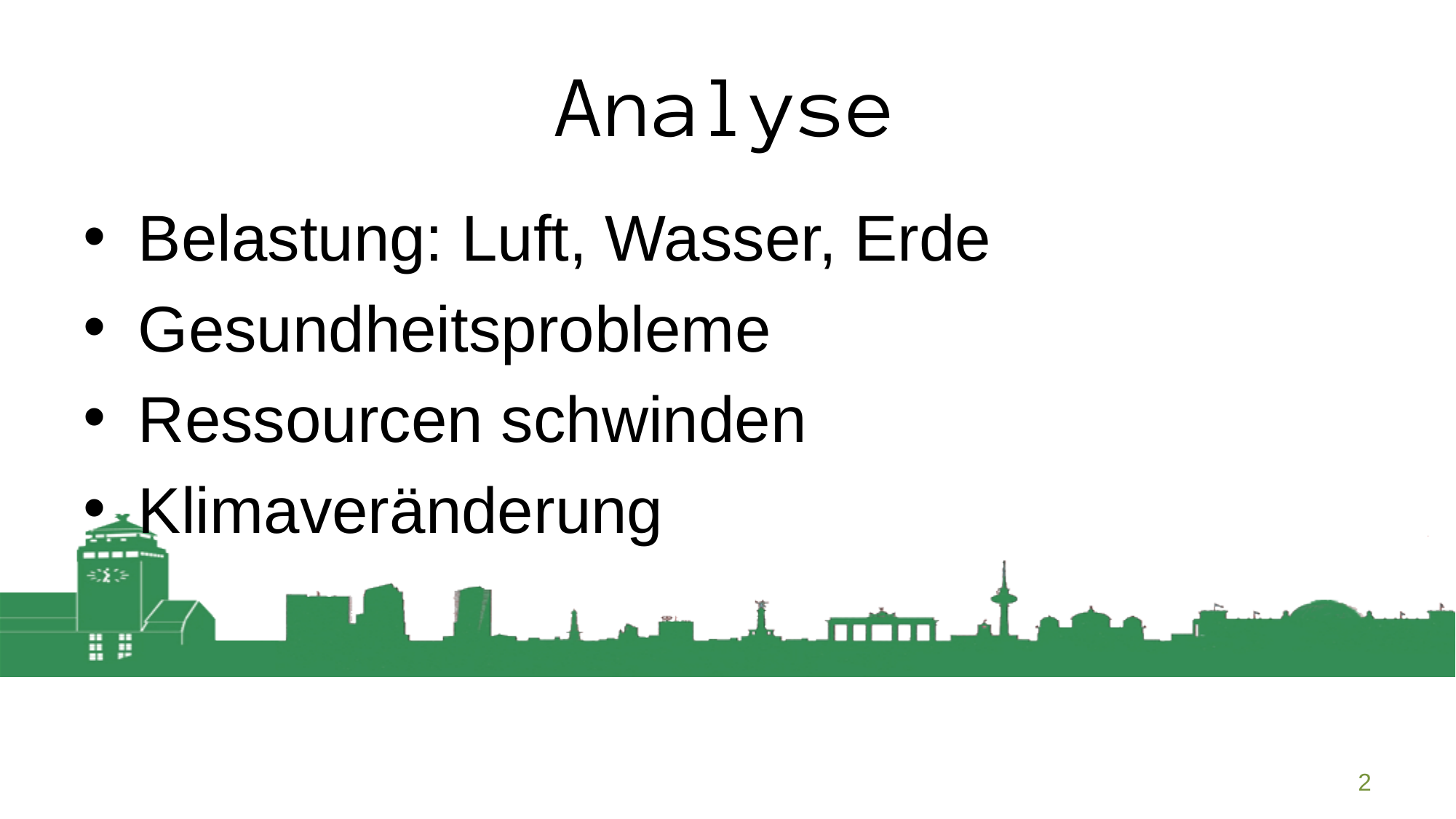

# Analyse
Belastung: Luft, Wasser, Erde
Gesundheitsprobleme
Ressourcen schwinden
Klimaveränderung
2